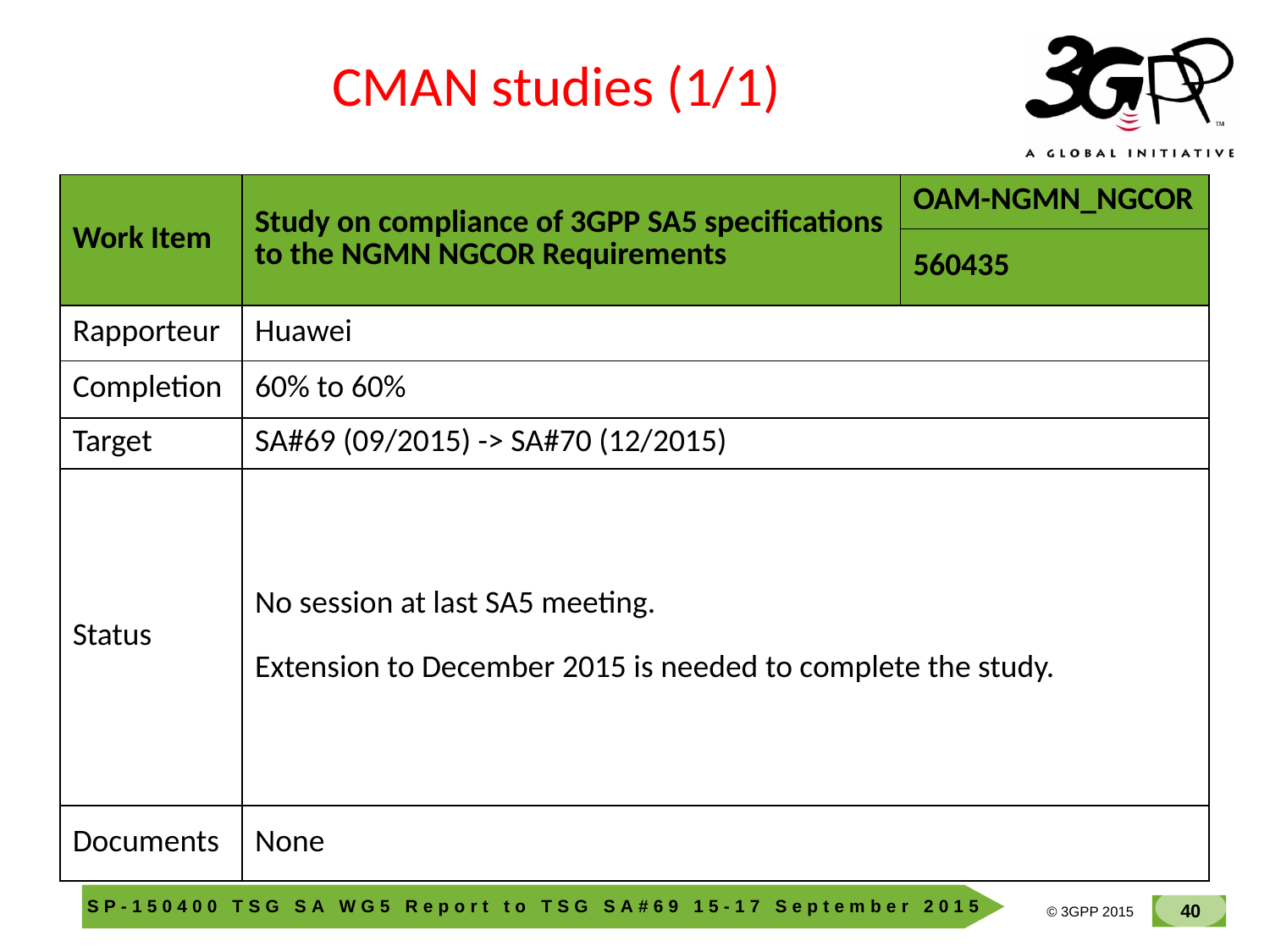

CMAN studies (1/1)
| Work Item | Study on compliance of 3GPP SA5 specifications to the NGMN NGCOR Requirements | OAM-NGMN\_NGCOR |
| --- | --- | --- |
|  |  | 560435 |
| Rapporteur | Huawei |  |
| Completion | 60% to 60% |  |
| Target | SA#69 (09/2015) -> SA#70 (12/2015) |  |
| Status | No session at last SA5 meeting. Extension to December 2015 is needed to complete the study. |  |
| Documents | None |  |